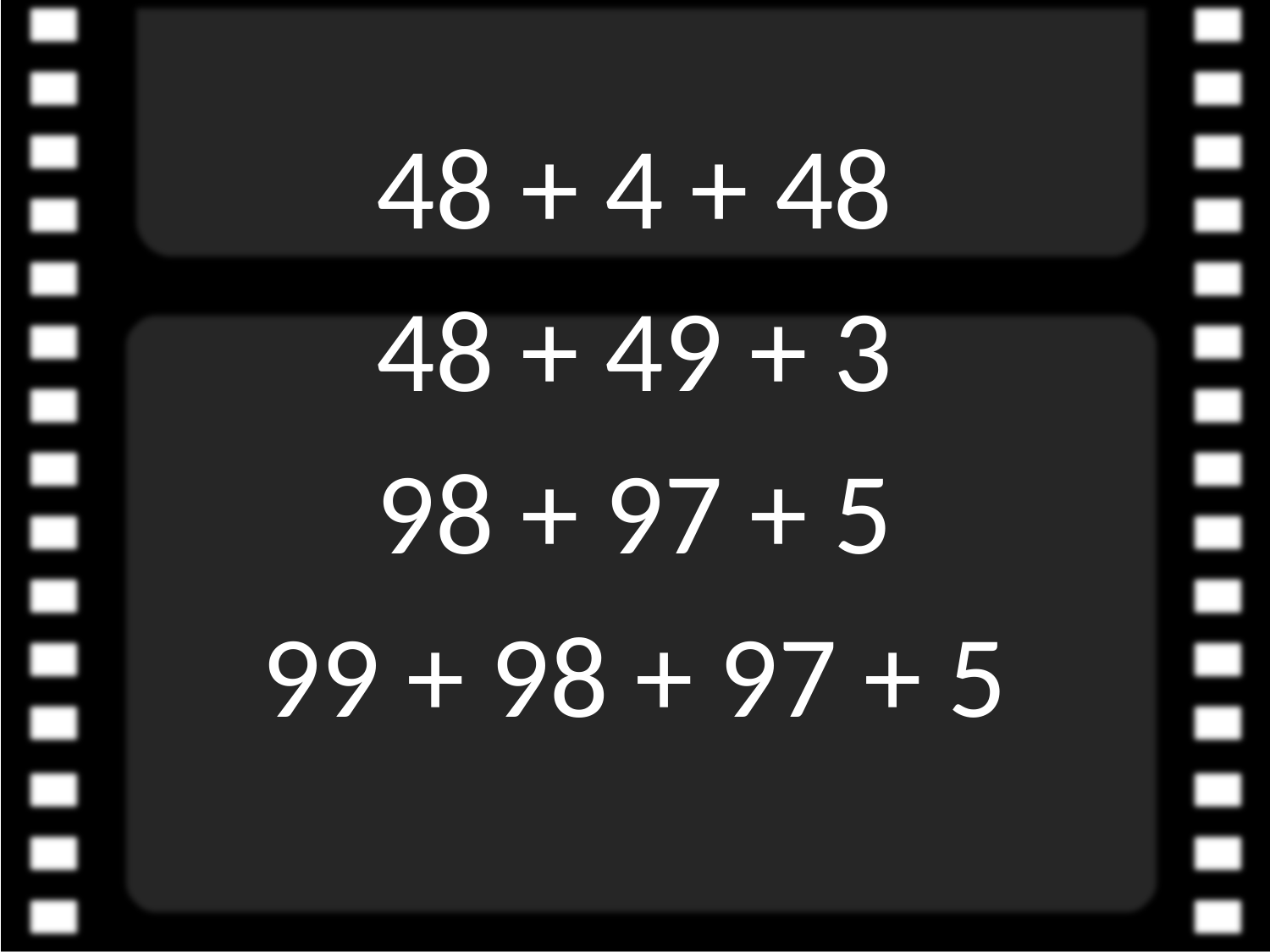

48 + 4 + 48
48 + 49 + 3
98 + 97 + 5
99 + 98 + 97 + 5